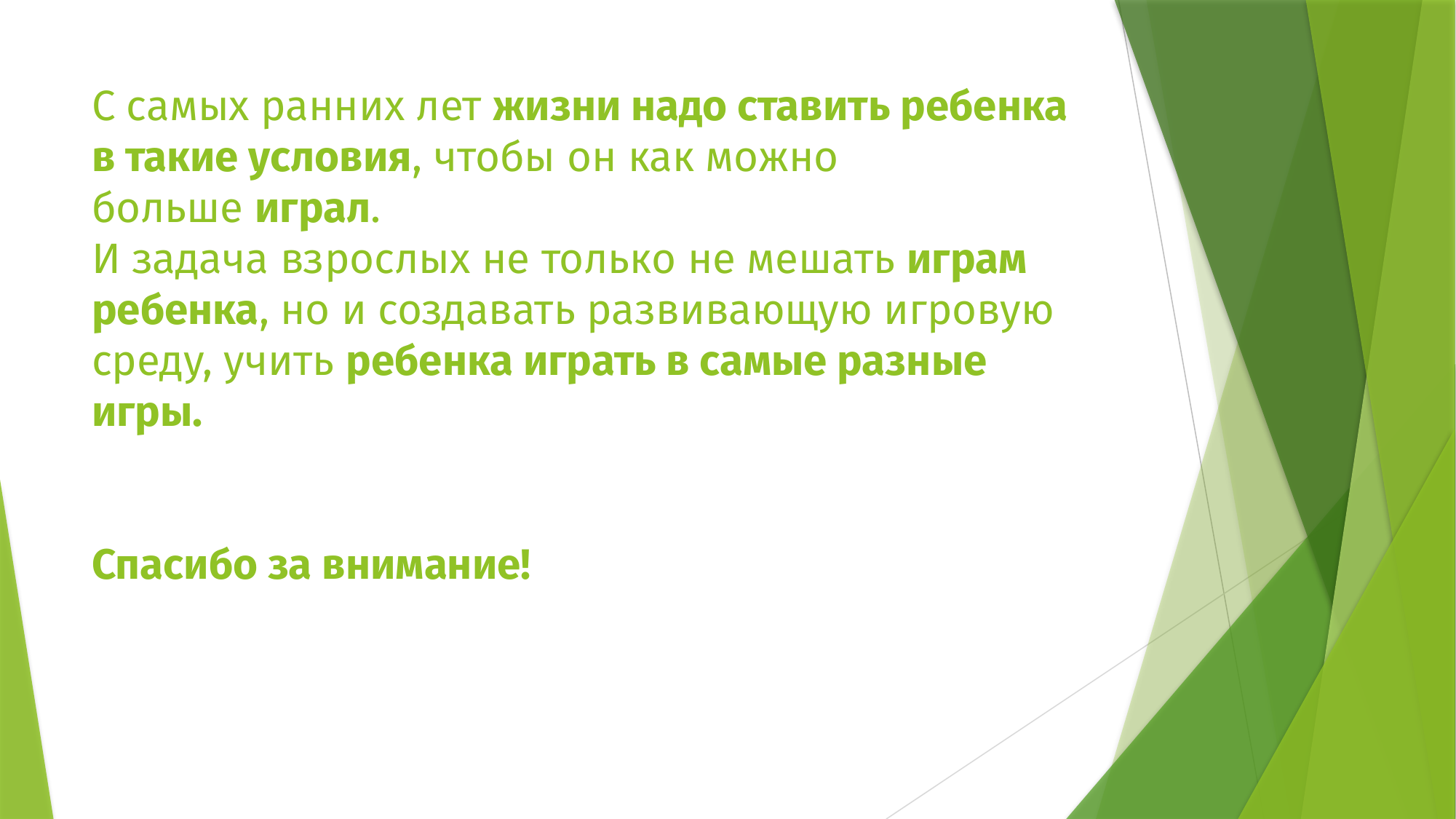

# С самых ранних лет жизни надо ставить ребенка в такие условия, чтобы он как можно больше играл. И задача взрослых не только не мешать играм ребенка, но и создавать развивающую игровую среду, учить ребенка играть в самые разные игры. Спасибо за внимание!